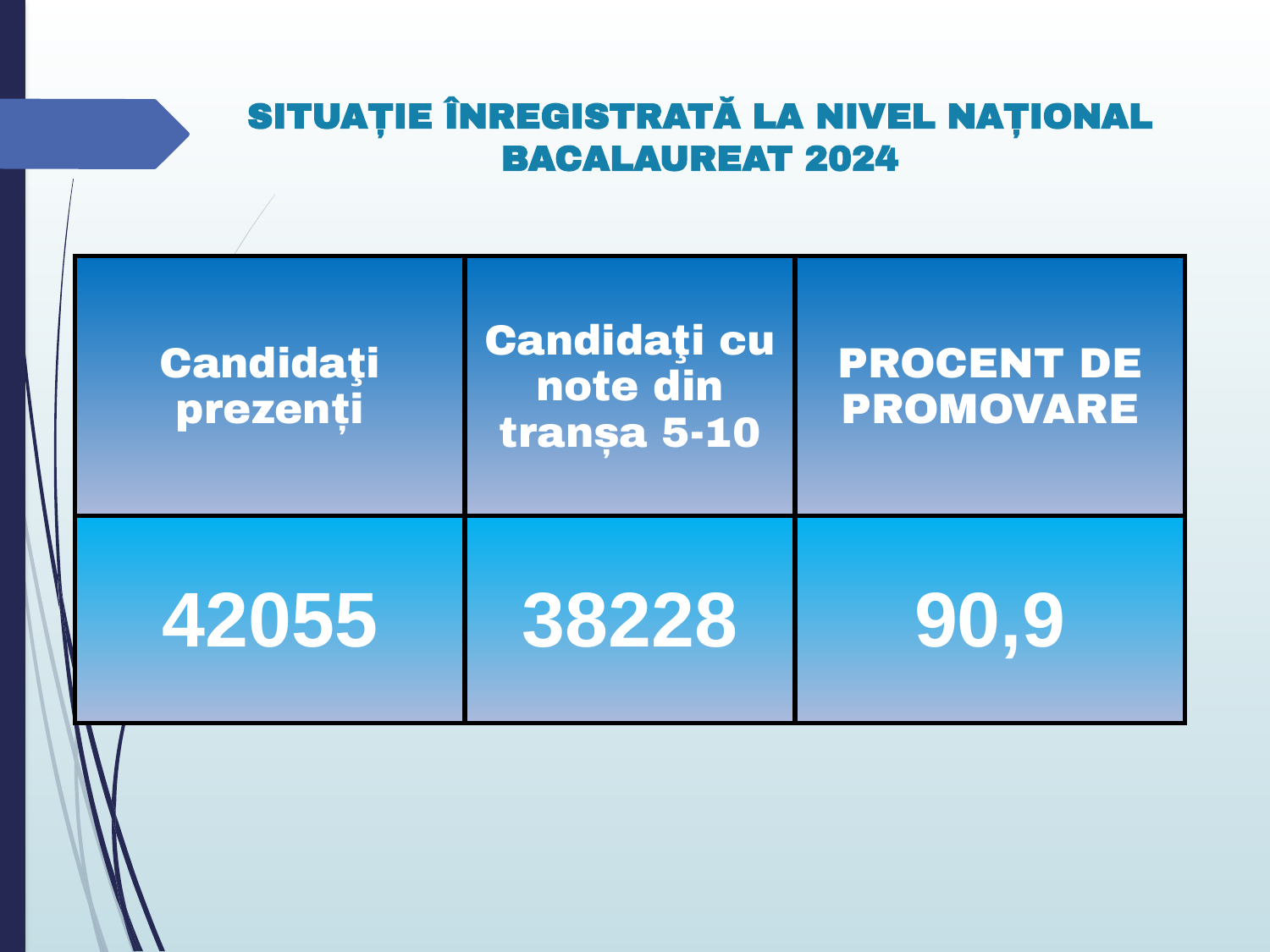

# SITUAȚIE ÎNREGISTRATĂ LA NIVEL NAȚIONAL BACALAUREAT 2024
| Candidaţi prezenți | Candidaţi cu note din tranșa 5-10 | PROCENT DE PROMOVARE |
| --- | --- | --- |
| 42055 | 38228 | 90,9 |